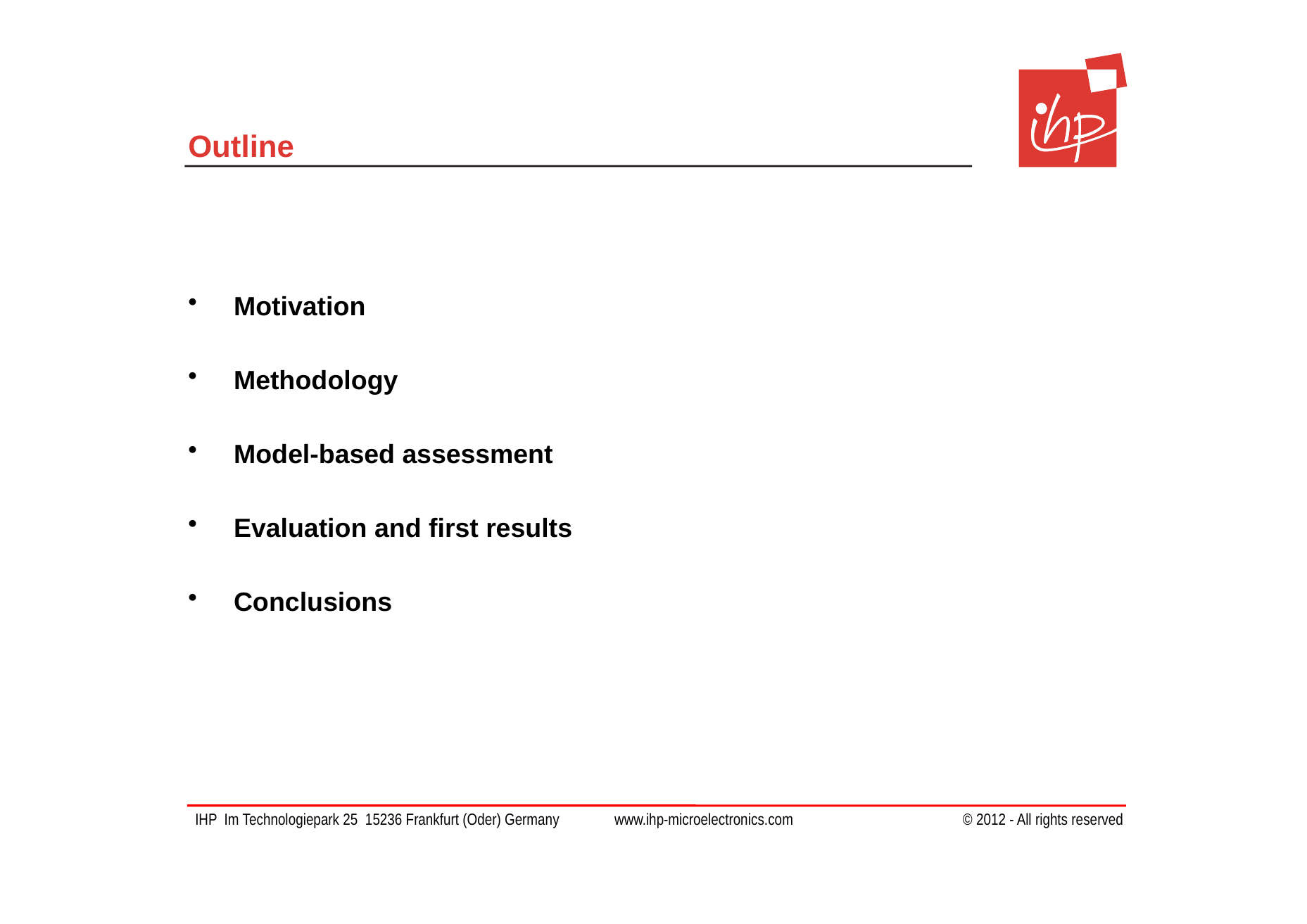

# Outline

Motivation

Methodology

Model-based assessment

Evaluation and first results

Conclusions